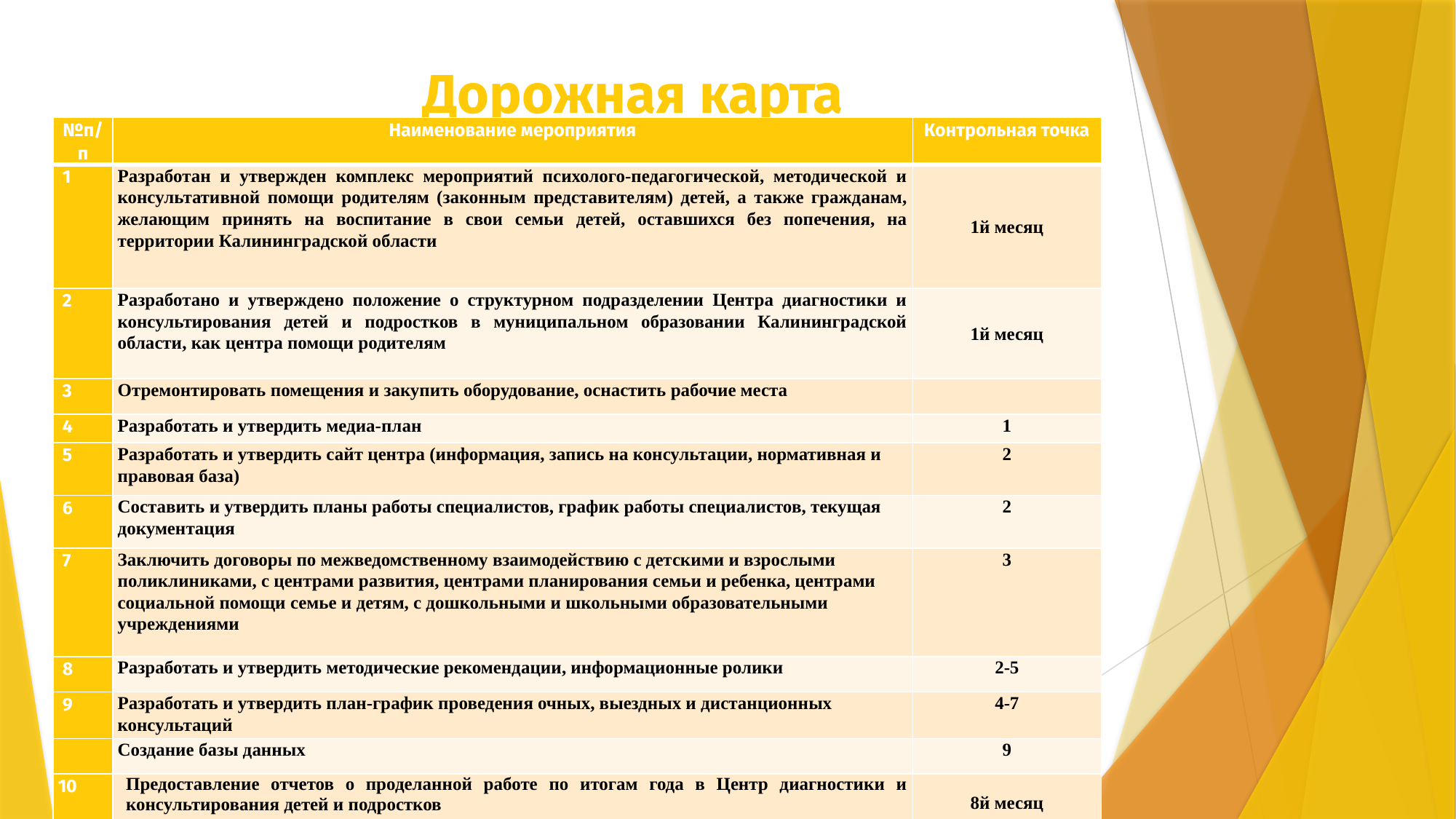

# Дорожная карта
| №п/п | Наименование мероприятия | Контрольная точка |
| --- | --- | --- |
| 1 | Разработан и утвержден комплекс мероприятий психолого-педагогической, методической и консультативной помощи родителям (законным представителям) детей, а также гражданам, желающим принять на воспитание в свои семьи детей, оставшихся без попечения, на территории Калининградской области | 1й месяц |
| 2 | Разработано и утверждено положение о структурном подразделении Центра диагностики и консультирования детей и подростков в муниципальном образовании Калининградской области, как центра помощи родителям | 1й месяц |
| 3 | Отремонтировать помещения и закупить оборудование, оснастить рабочие места |  |
| 4 | Разработать и утвердить медиа-план | 1 |
| 5 | Разработать и утвердить сайт центра (информация, запись на консультации, нормативная и правовая база) | 2 |
| 6 | Составить и утвердить планы работы специалистов, график работы специалистов, текущая документация | 2 |
| 7 | Заключить договоры по межведомственному взаимодействию с детскими и взрослыми поликлиниками, с центрами развития, центрами планирования семьи и ребенка, центрами социальной помощи семье и детям, с дошкольными и школьными образовательными учреждениями | 3 |
| 8 | Разработать и утвердить методические рекомендации, информационные ролики | 2-5 |
| 9 | Разработать и утвердить план-график проведения очных, выездных и дистанционных консультаций | 4-7 |
|  | Создание базы данных | 9 |
| 10 | Предоставление отчетов о проделанной работе по итогам года в Центр диагностики и консультирования детей и подростков | 8й месяц |